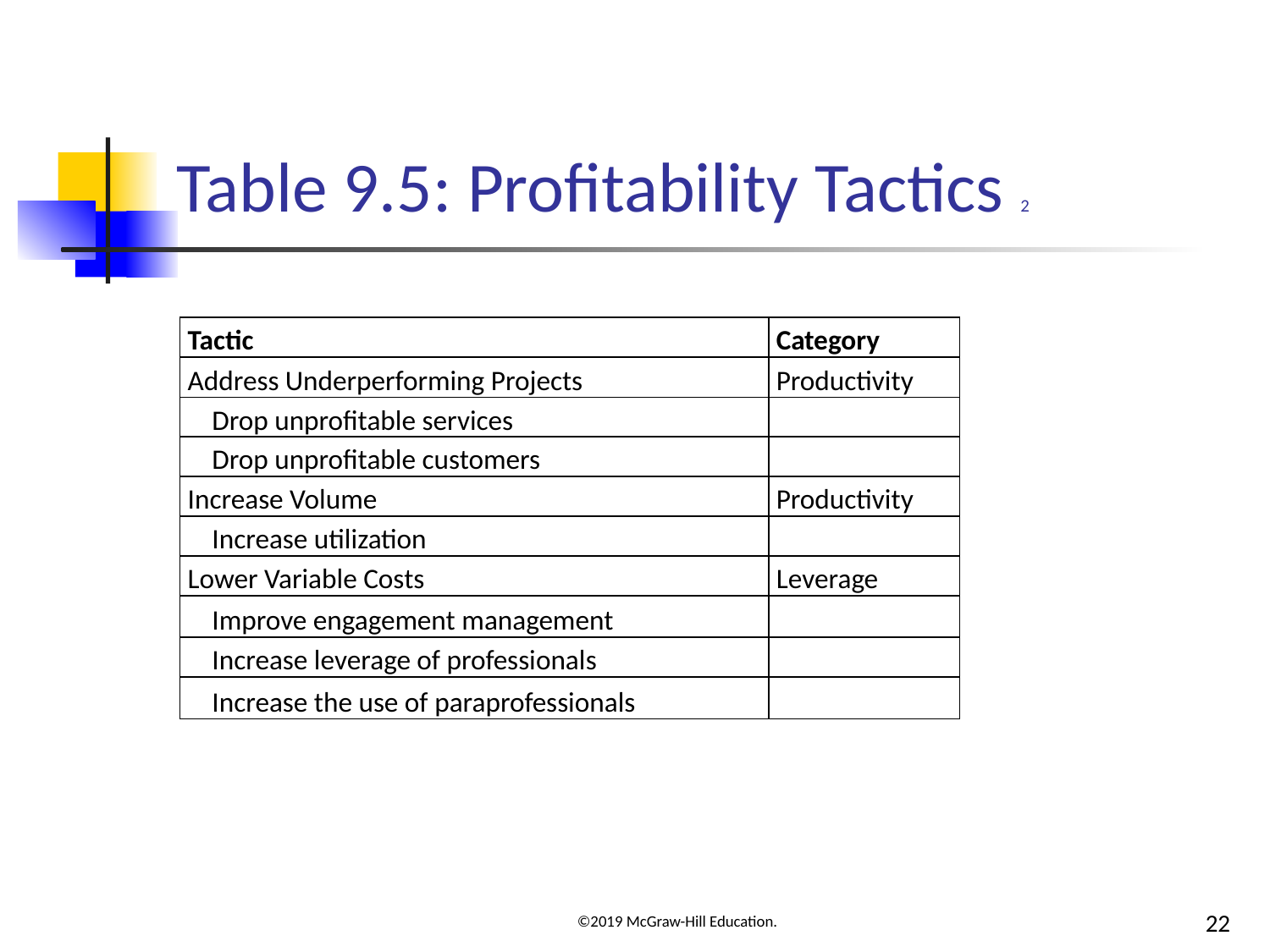

# Table 9.5: Profitability Tactics 2
| Tactic | Category |
| --- | --- |
| Address Underperforming Projects | Productivity |
| Drop unprofitable services | Blank |
| Drop unprofitable customers | Blank |
| Increase Volume | Productivity |
| Increase utilization | Blank |
| Lower Variable Costs | Leverage |
| Improve engagement management | Blank |
| Increase leverage of professionals | Blank |
| Increase the use of paraprofessionals | Blank |